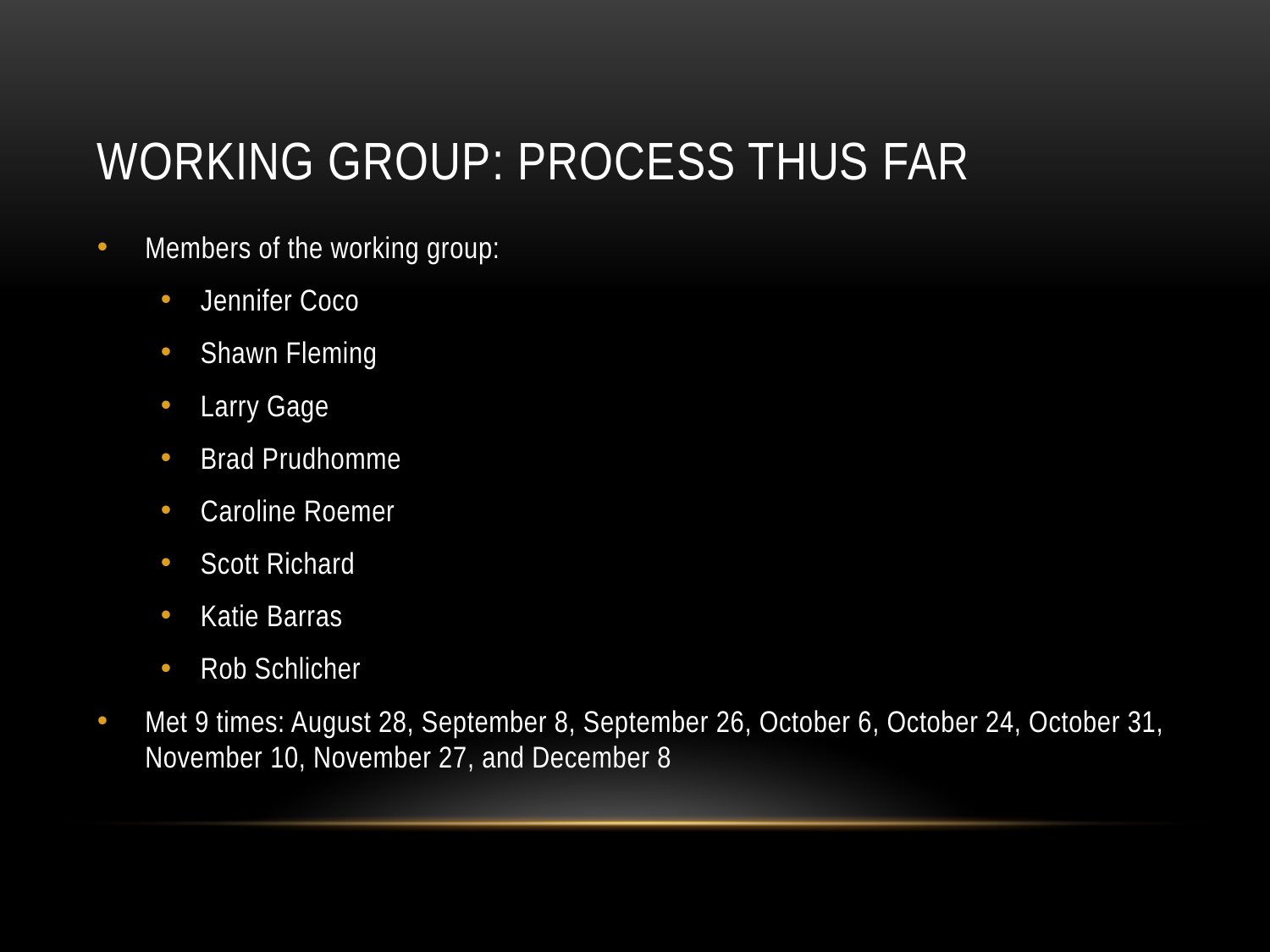

# Working group: process thus far
Members of the working group:
Jennifer Coco
Shawn Fleming
Larry Gage
Brad Prudhomme
Caroline Roemer
Scott Richard
Katie Barras
Rob Schlicher
Met 9 times: August 28, September 8, September 26, October 6, October 24, October 31, November 10, November 27, and December 8